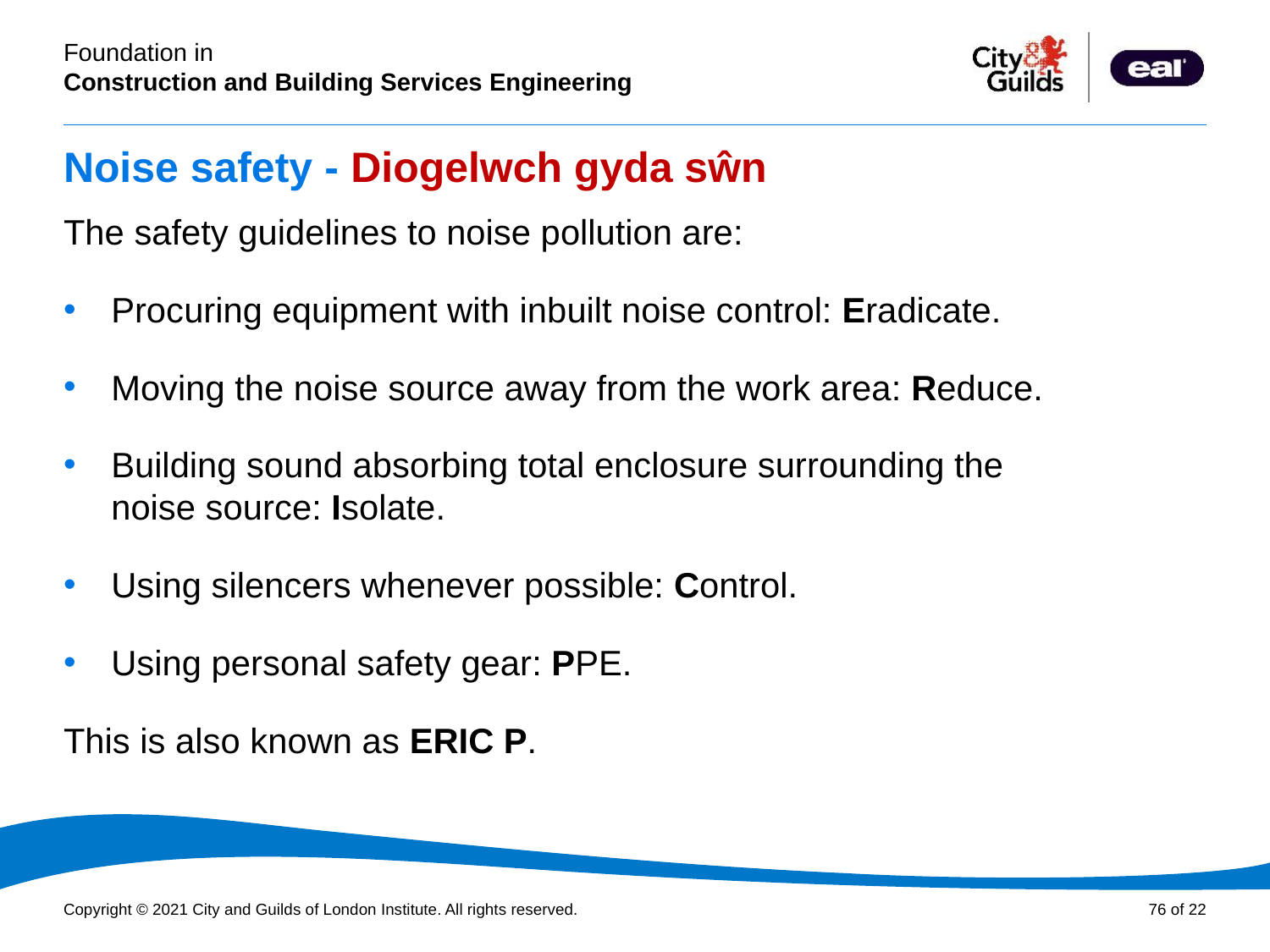

# Noise safety - Diogelwch gyda sŵn
The safety guidelines to noise pollution are:
Procuring equipment with inbuilt noise control: Eradicate.
Moving the noise source away from the work area: Reduce.
Building sound absorbing total enclosure surrounding the
noise source: Isolate.
Using silencers whenever possible: Control.
Using personal safety gear: PPE.
This is also known as ERIC P.